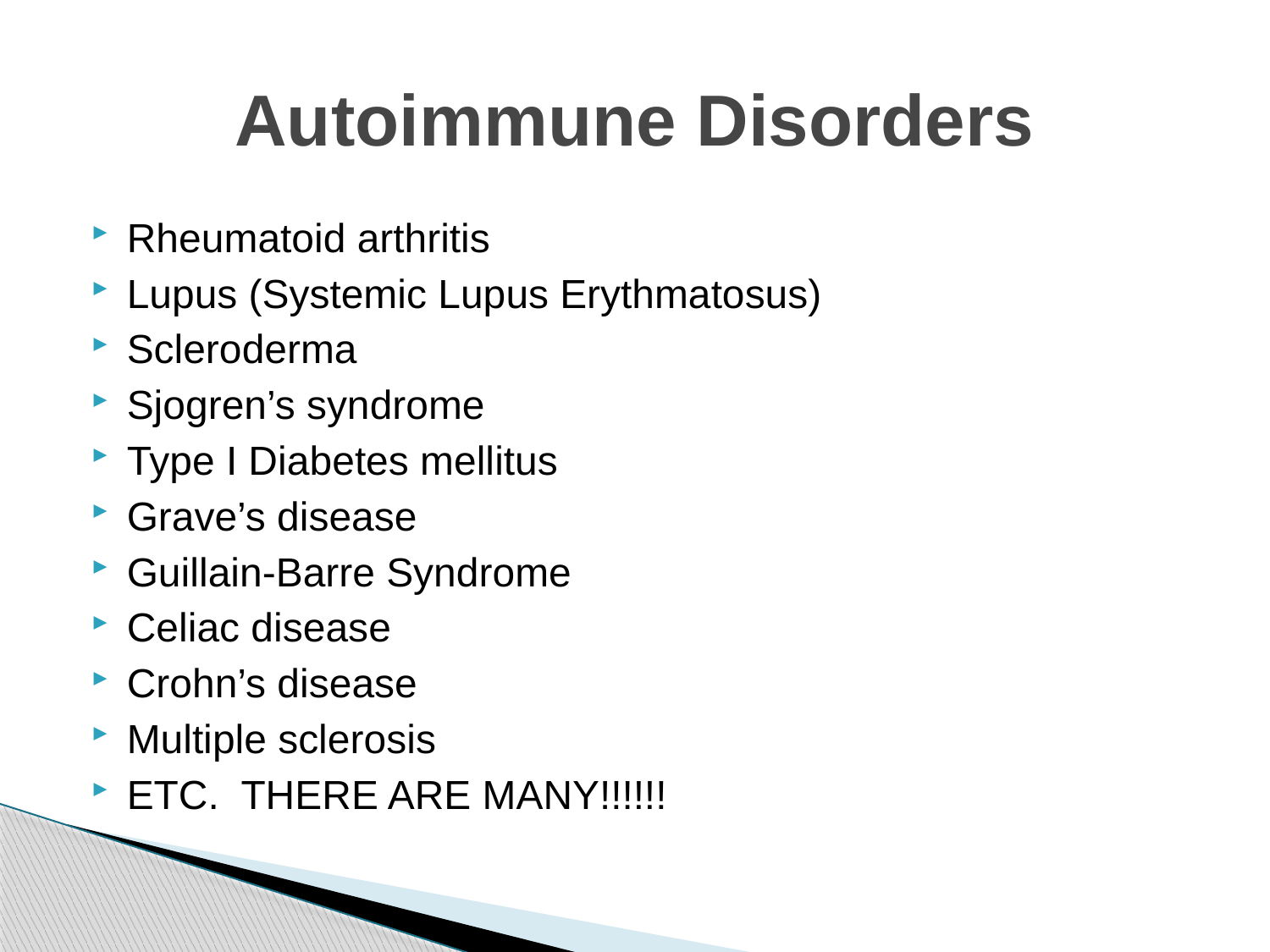

# Autoimmune Disorders
Rheumatoid arthritis
Lupus (Systemic Lupus Erythmatosus)
Scleroderma
Sjogren’s syndrome
Type I Diabetes mellitus
Grave’s disease
Guillain-Barre Syndrome
Celiac disease
Crohn’s disease
Multiple sclerosis
ETC.  THERE ARE MANY!!!!!!